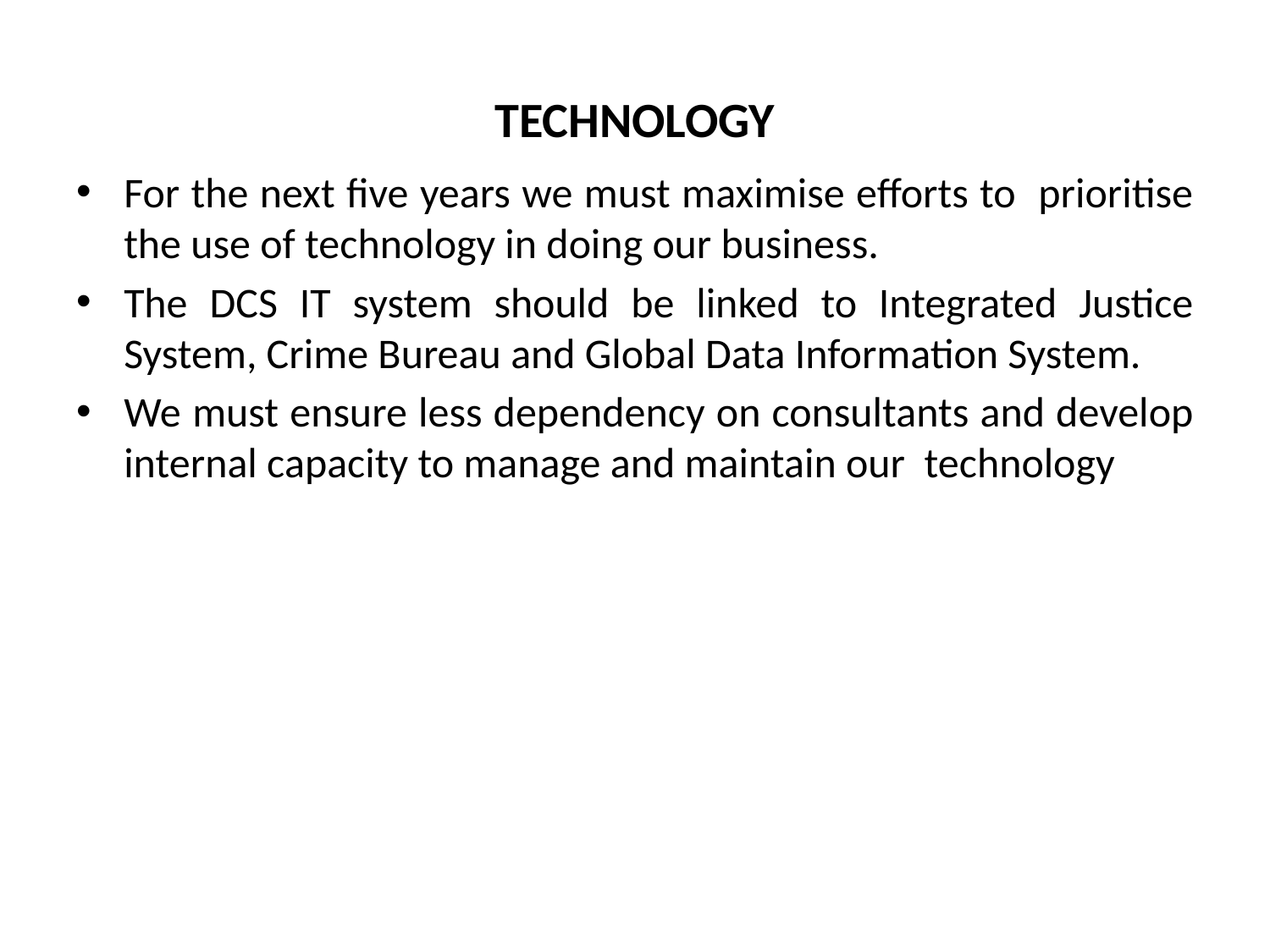

# TECHNOLOGY
For the next five years we must maximise efforts to  prioritise the use of technology in doing our business.
The DCS IT system should be linked to Integrated Justice System, Crime Bureau and Global Data Information System.
We must ensure less dependency on consultants and develop internal capacity to manage and maintain our  technology